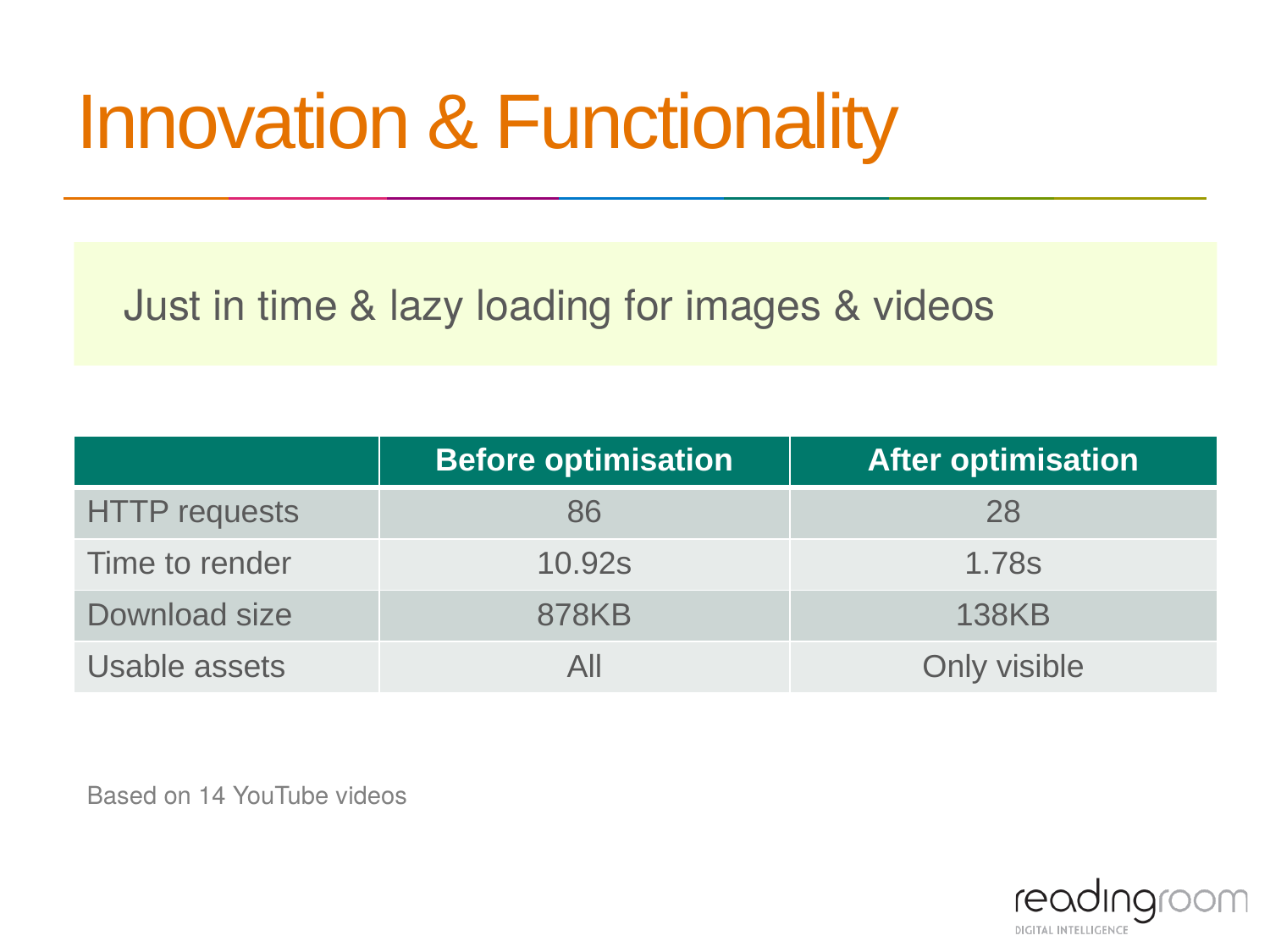

# Innovation & Functionality
Just in time & lazy loading for images & videos
|  | Before optimisation | After optimisation |
| --- | --- | --- |
| HTTP requests | 86 | 28 |
| Time to render | 10.92s | 1.78s |
| Download size | 878KB | 138KB |
| Usable assets | All | Only visible |
Based on 14 YouTube videos